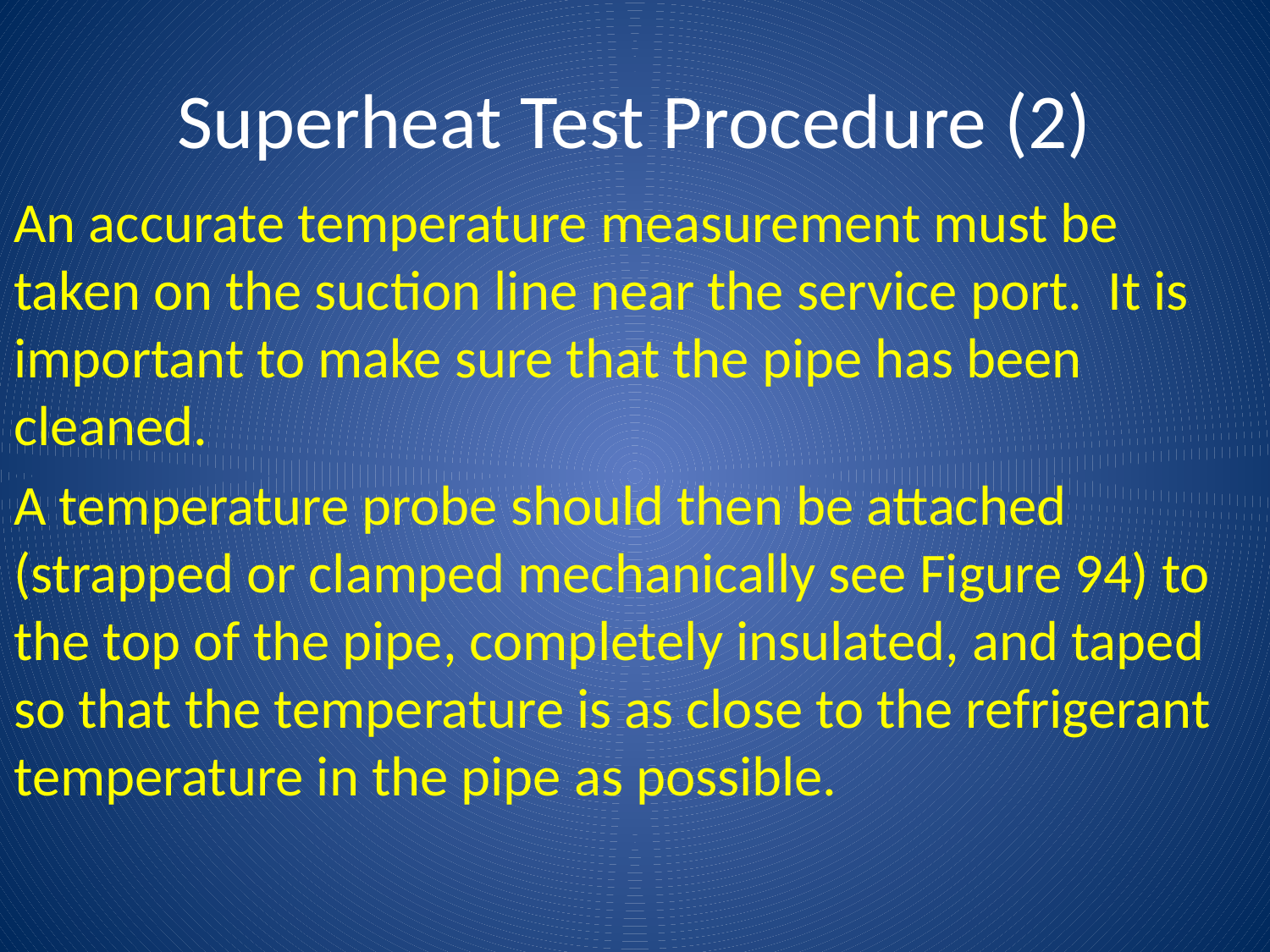

# Superheat Test Procedure (2)
An accurate temperature measurement must be taken on the suction line near the service port.  It is important to make sure that the pipe has been cleaned.
A temperature probe should then be attached (strapped or clamped mechanically see Figure 94) to the top of the pipe, completely insulated, and taped so that the temperature is as close to the refrigerant temperature in the pipe as possible.